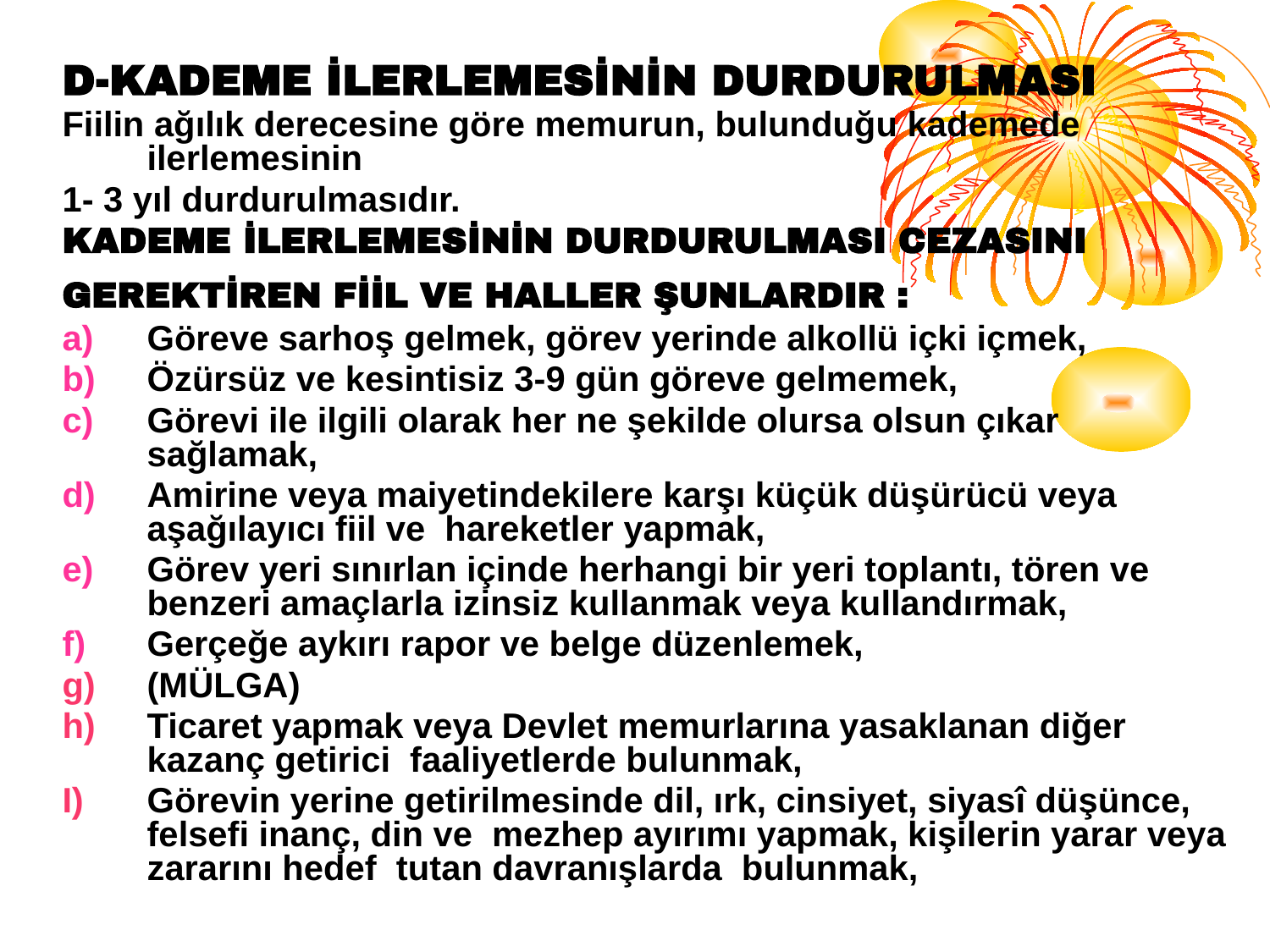

D-KADEME İLERLEMESİNİN DURDURULMASI
Fiilin ağılık derecesine göre memurun, bulunduğu kademede ilerlemesinin
1- 3 yıl durdurulmasıdır.
KADEME İLERLEMESİNİN DURDURULMASI CEZASINI
GEREKTİREN FİİL VE HALLER ŞUNLARDIR :
Göreve sarhoş gelmek, görev yerinde alkollü içki içmek,
Özürsüz ve kesintisiz 3-9 gün göreve gelmemek,
Görevi ile ilgili olarak her ne şekilde olursa olsun çıkar sağlamak,
Amirine veya maiyetindekilere karşı küçük düşürücü veya aşağılayıcı fiil ve  hareketler yapmak,
Görev yeri sınırlan içinde herhangi bir yeri toplantı, tören ve benzeri amaçlarla izinsiz kullanmak veya kullandırmak,
Gerçeğe aykırı rapor ve belge düzenlemek,
g)	(MÜLGA)
h)	Ticaret yapmak veya Devlet memurlarına yasaklanan diğer kazanç getirici  faaliyetlerde bulunmak,
I)	Görevin yerine getirilmesinde dil, ırk, cinsiyet, siyasî düşünce, felsefi inanç, din ve  mezhep ayırımı yapmak, kişilerin yarar veya zararını hedef  tutan davranışlarda  bulunmak,

|  |
| --- |